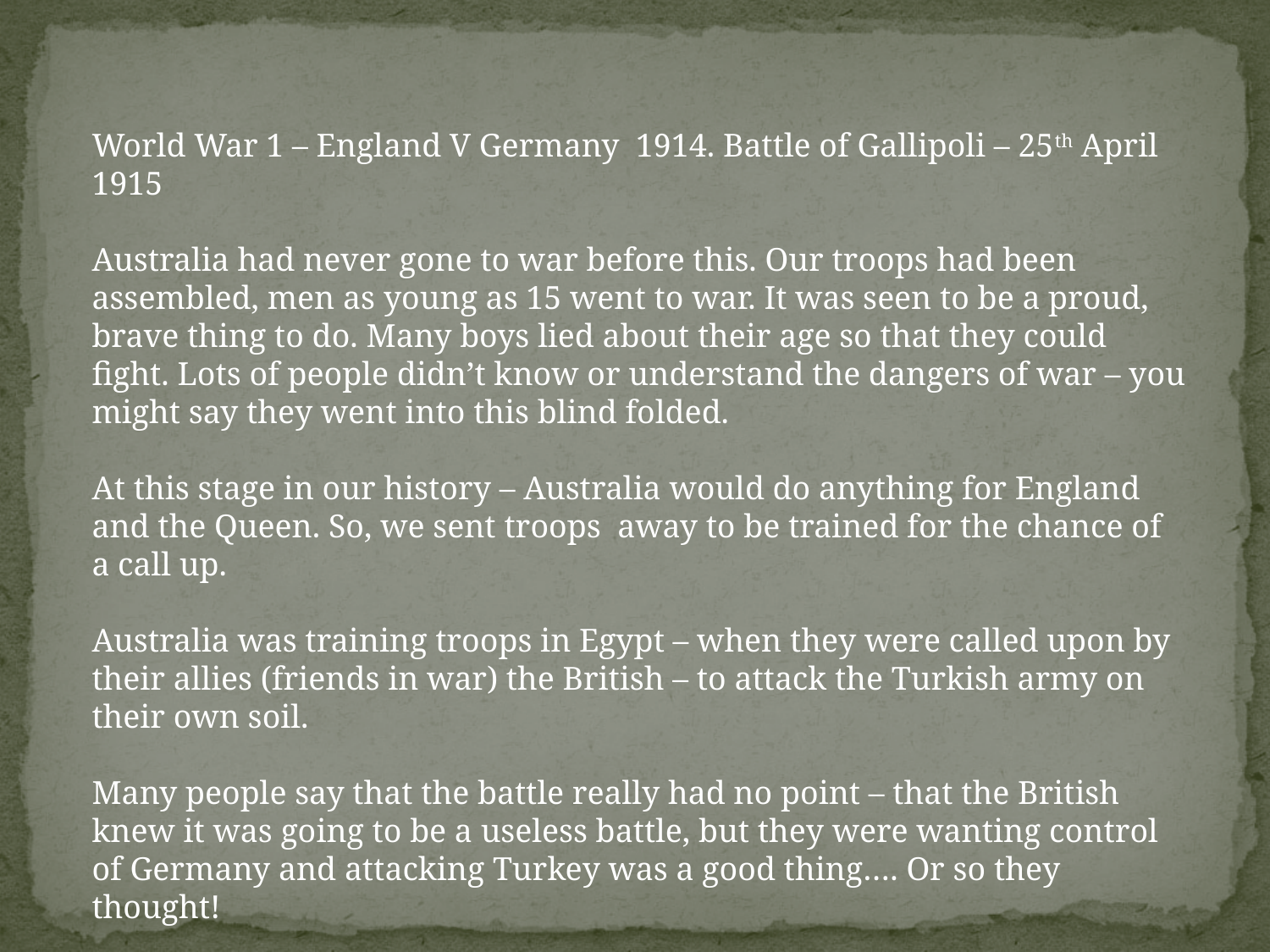

World War 1 – England V Germany  1914. Battle of Gallipoli – 25th April 1915

Australia had never gone to war before this. Our troops had been assembled, men as young as 15 went to war. It was seen to be a proud, brave thing to do. Many boys lied about their age so that they could fight. Lots of people didn’t know or understand the dangers of war – you might say they went into this blind folded.

At this stage in our history – Australia would do anything for England and the Queen. So, we sent troops  away to be trained for the chance of a call up.

Australia was training troops in Egypt – when they were called upon by their allies (friends in war) the British – to attack the Turkish army on their own soil.

Many people say that the battle really had no point – that the British knew it was going to be a useless battle, but they were wanting control of Germany and attacking Turkey was a good thing…. Or so they thought!

Please look around this website www.anzacsite.gov.au to find GREAT information. What else can you find out?